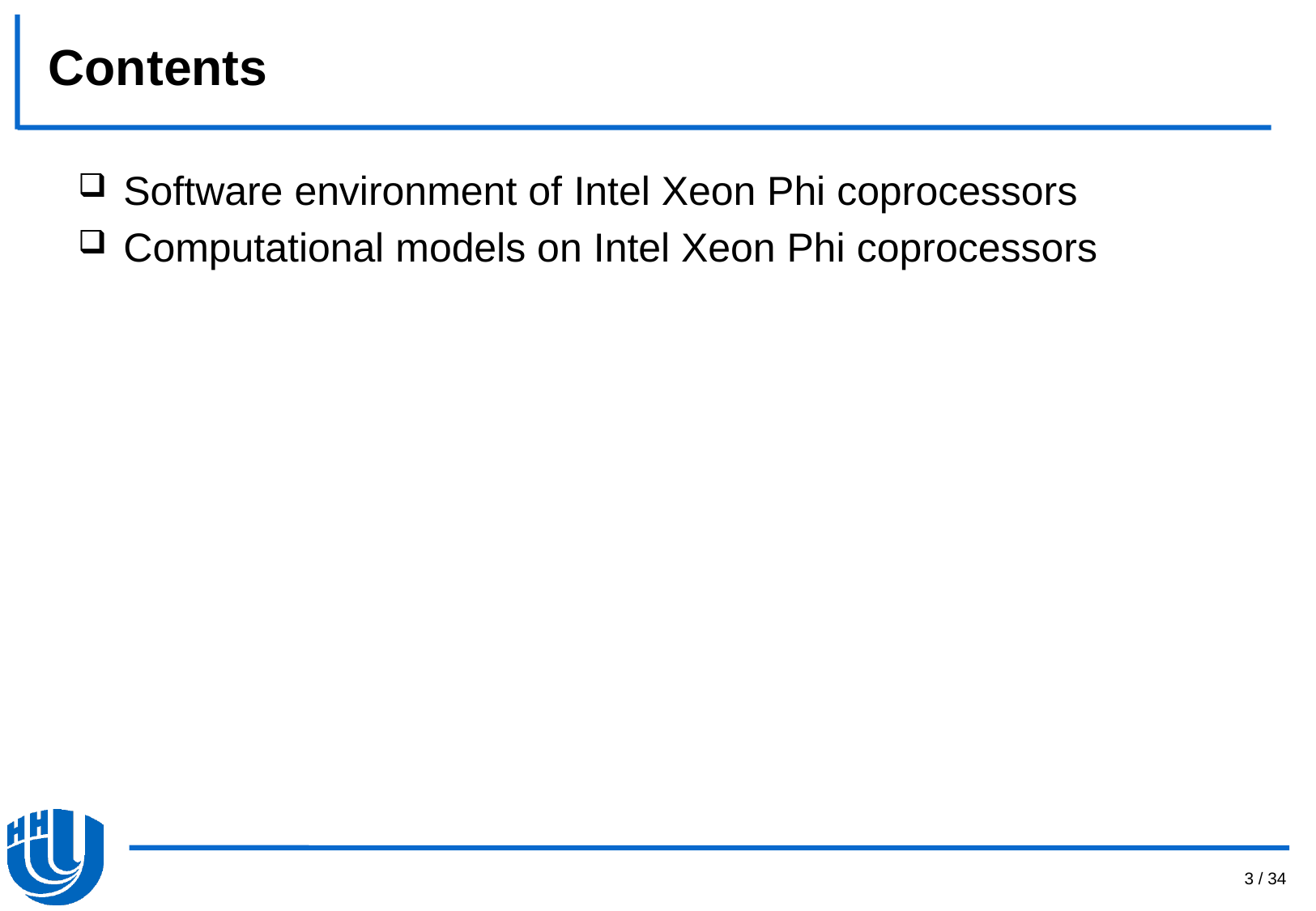

# Contents
Software environment of Intel Xeon Phi coprocessors
Computational models on Intel Xeon Phi coprocessors
3